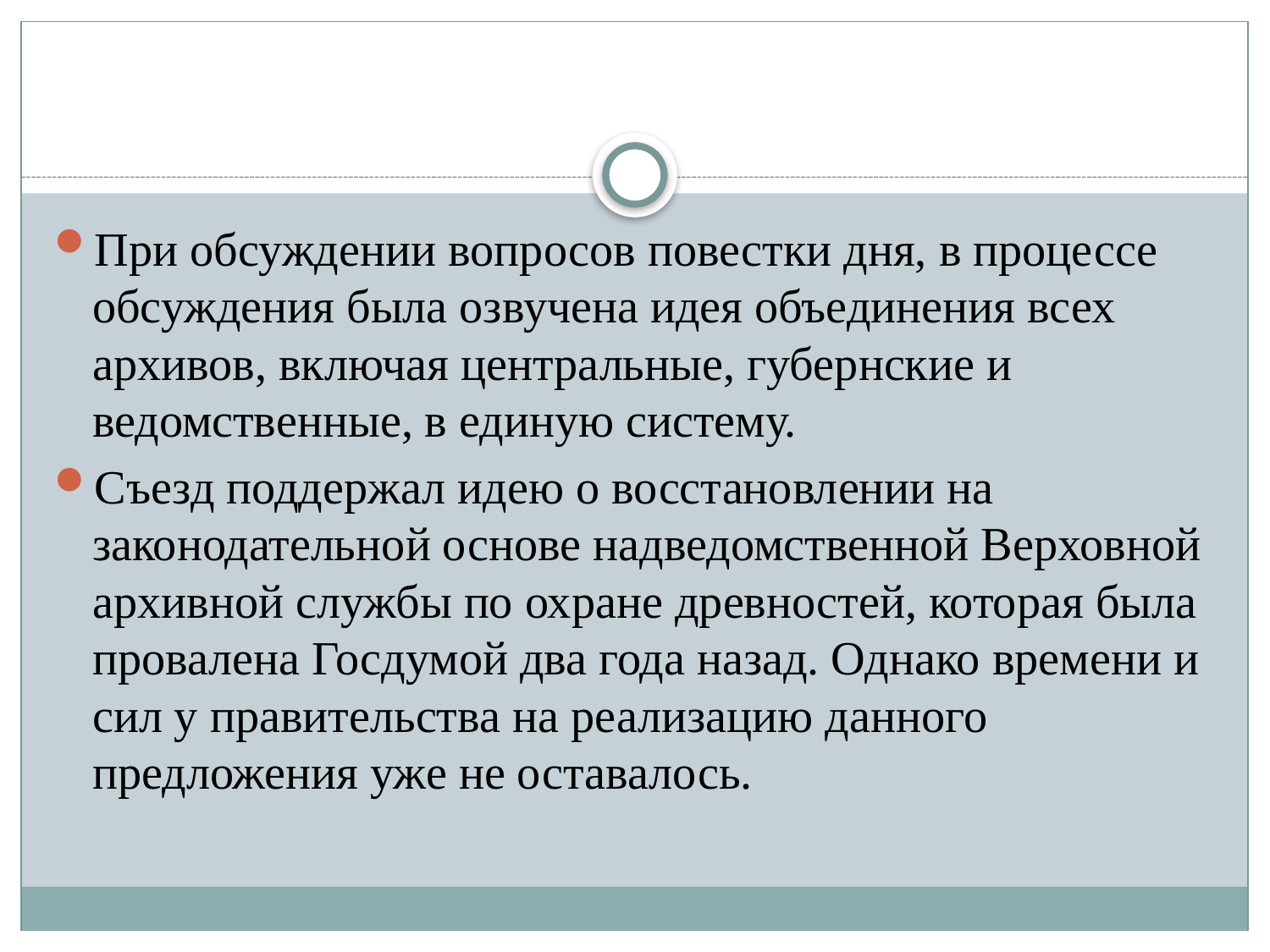

При обсуждении вопросов повестки дня, в процессе обсуждения была озвучена идея объединения всех архивов, включая центральные, губернские и ведомственные, в единую систему.
Съезд поддержал идею о восстановлении на законодательной основе надведомственной Верховной архивной службы по охране древностей, которая была провалена Госдумой два года назад. Однако времени и сил у правительства на реализацию данного предложения уже не оставалось.